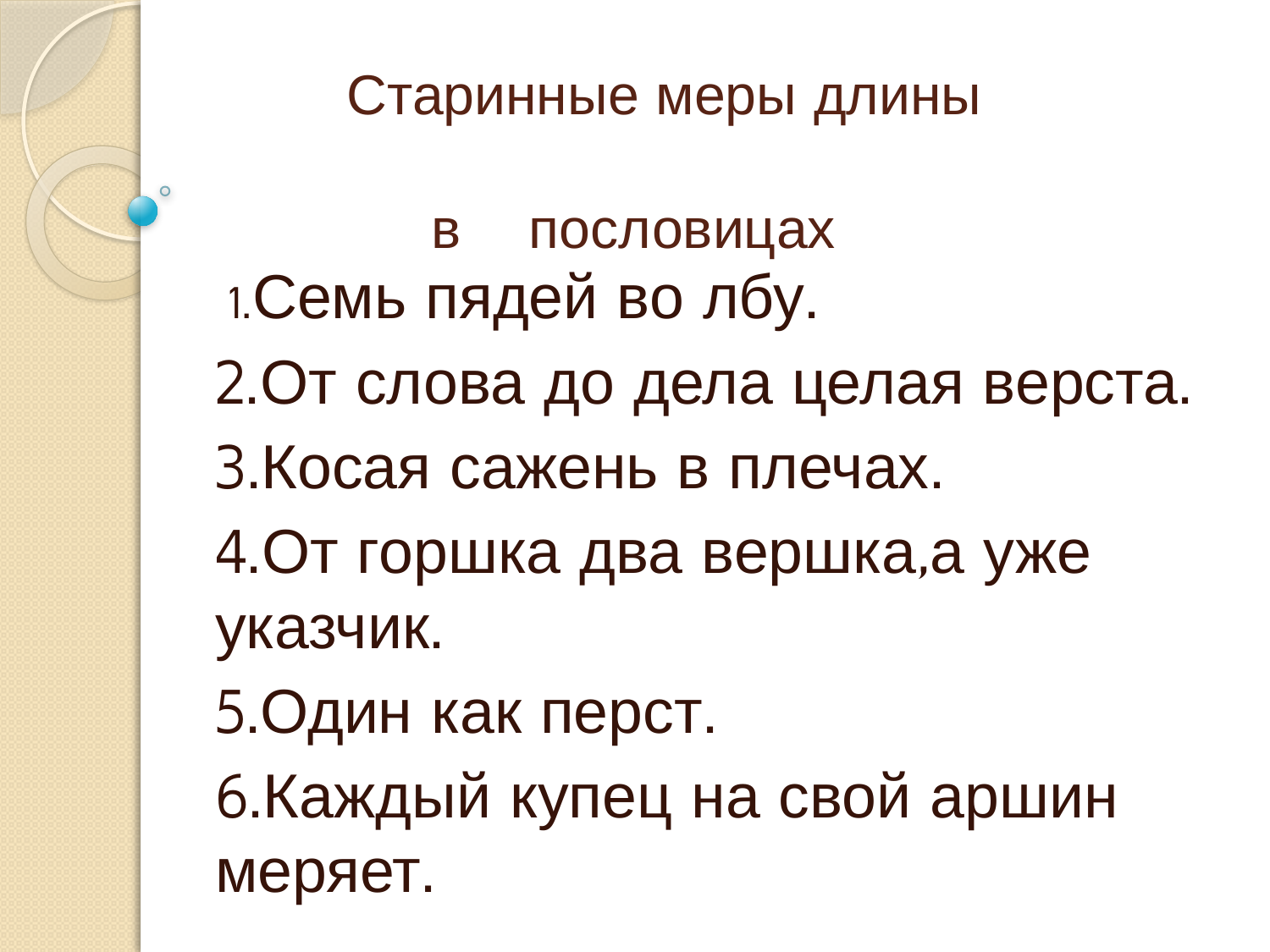

# Старинные меры длины в    пословицах
 1.Семь пядей во лбу.
2.От слова до дела целая верста.
3.Косая сажень в плечах.
4.От горшка два вершка,а уже указчик.
5.Один как перст.
6.Каждый купец на свой аршин меряет.